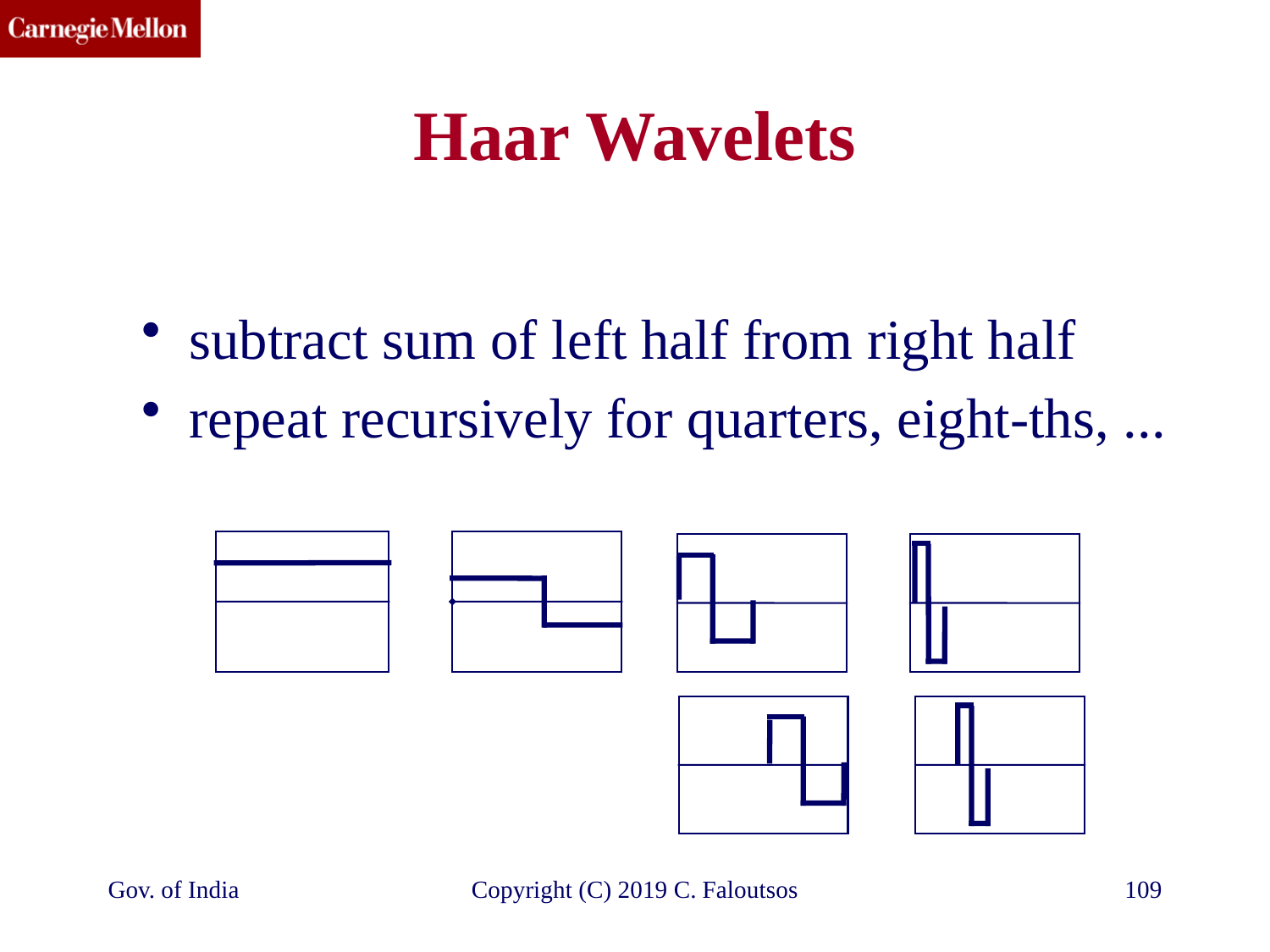

# Haar Wavelets
subtract sum of left half from right half
repeat recursively for quarters, eight-ths, ...

Gov. of India
Copyright (C) 2019 C. Faloutsos
109